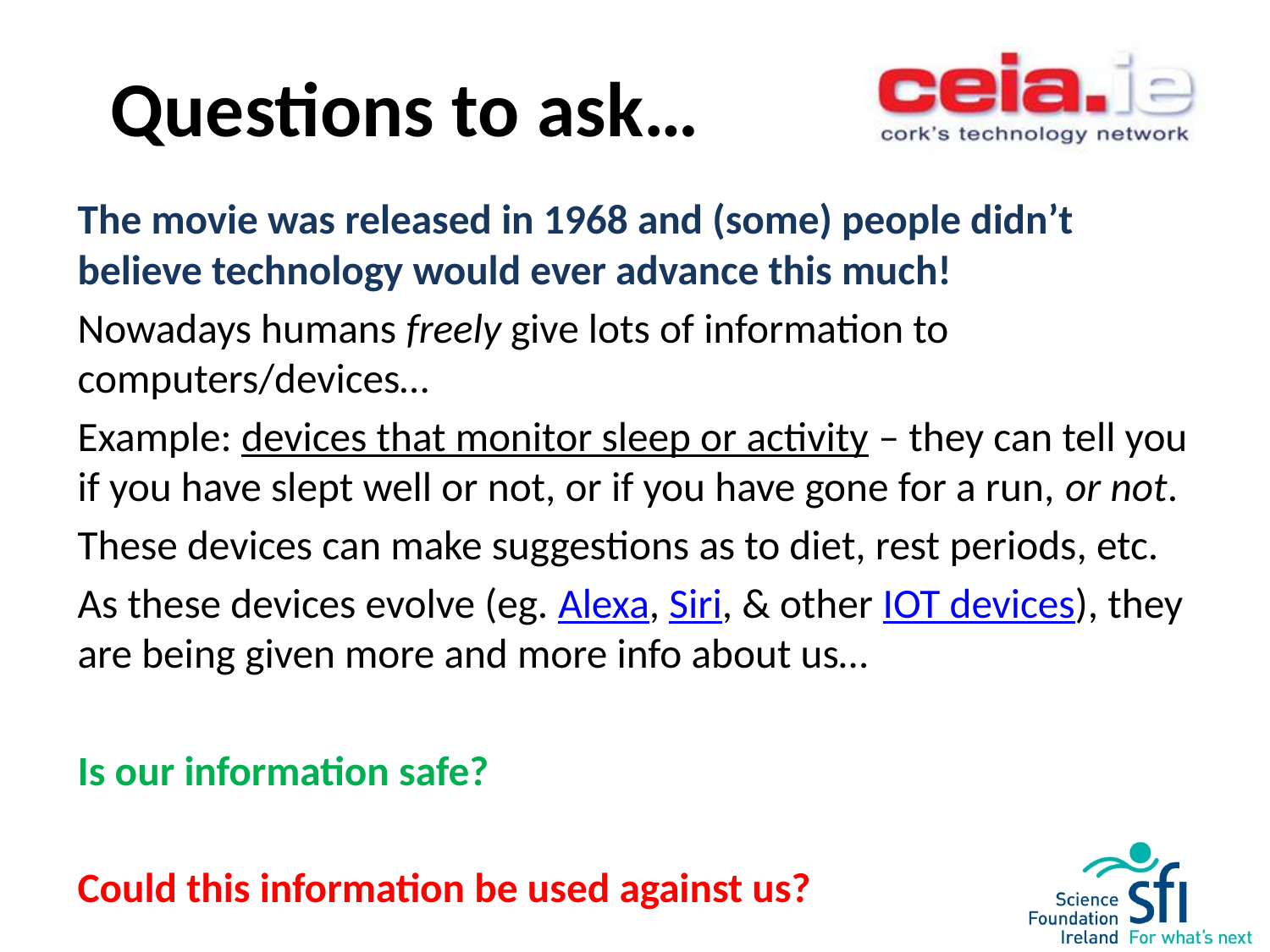

# Questions to ask…
The movie was released in 1968 and (some) people didn’t believe technology would ever advance this much!
Nowadays humans freely give lots of information to computers/devices…
Example: devices that monitor sleep or activity – they can tell you if you have slept well or not, or if you have gone for a run, or not.
These devices can make suggestions as to diet, rest periods, etc.
As these devices evolve (eg. Alexa, Siri, & other IOT devices), they are being given more and more info about us…

Is our information safe?

Could this information be used against us?